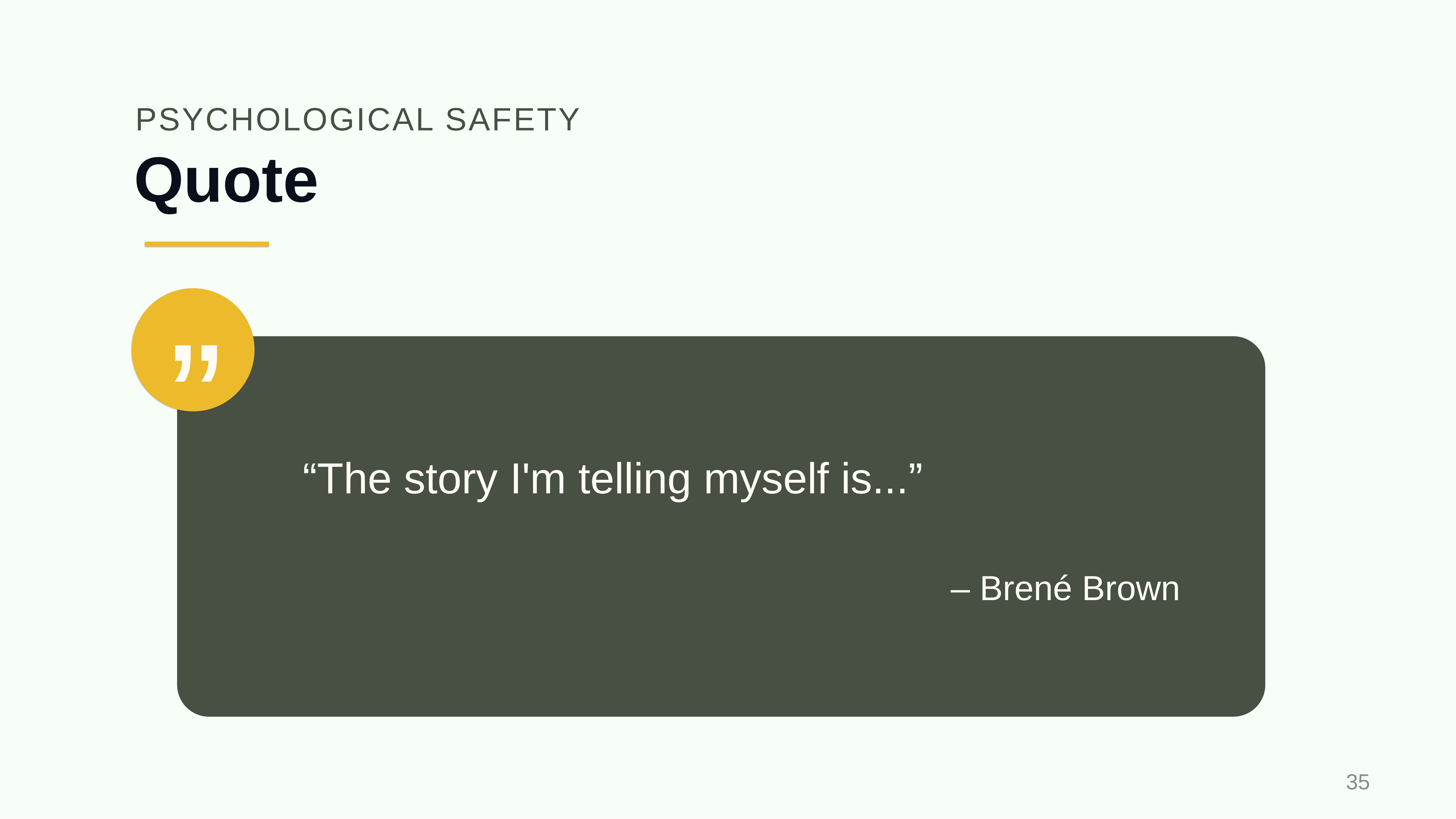

PSYCHOLOGICAL SAFETY
# Quote

”

“The story I'm telling myself is...”
– Brené Brown
35